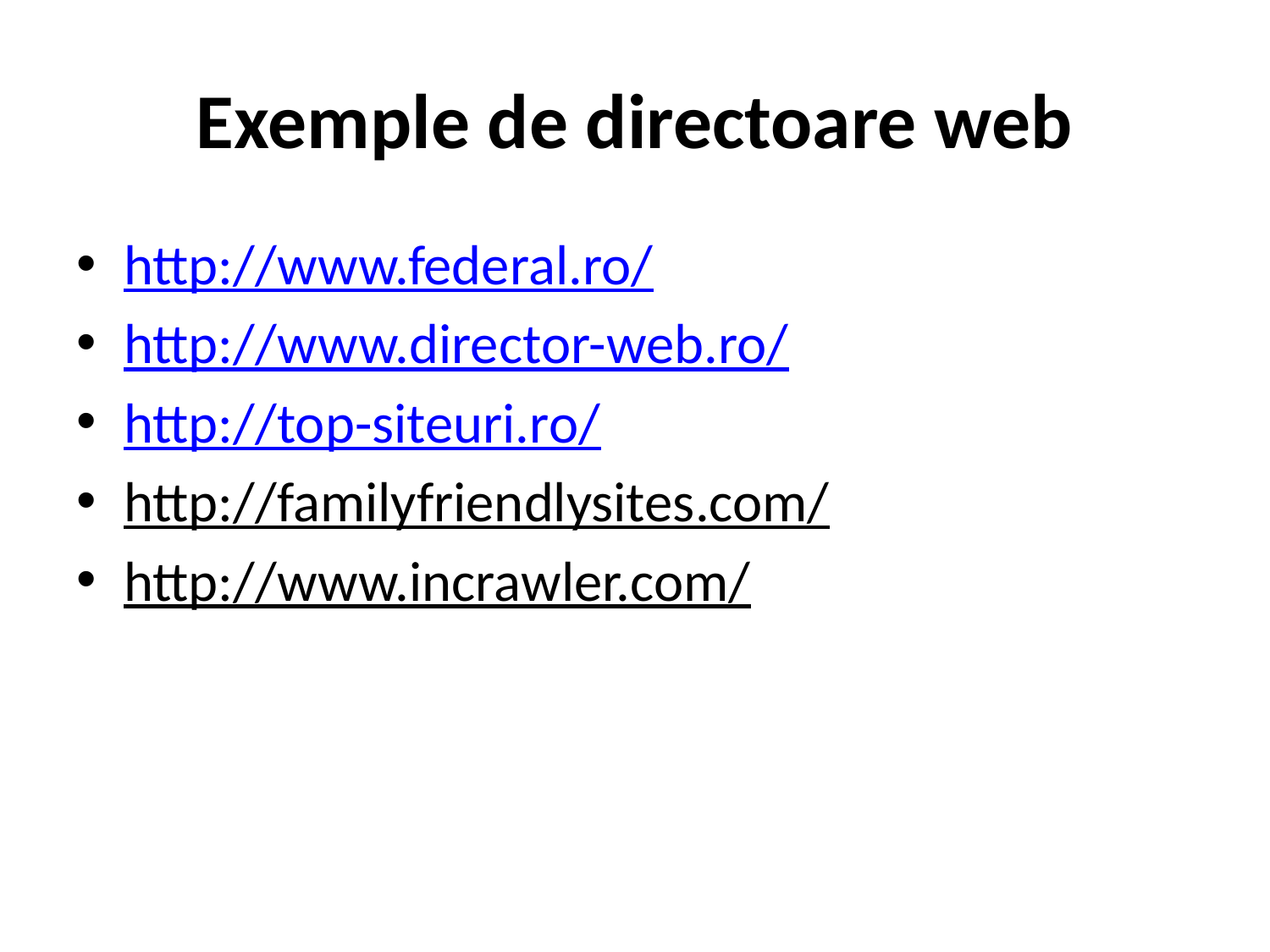

# Exemple de directoare web
http://www.federal.ro/
http://www.director-web.ro/
http://top-siteuri.ro/
http://familyfriendlysites.com/
http://www.incrawler.com/